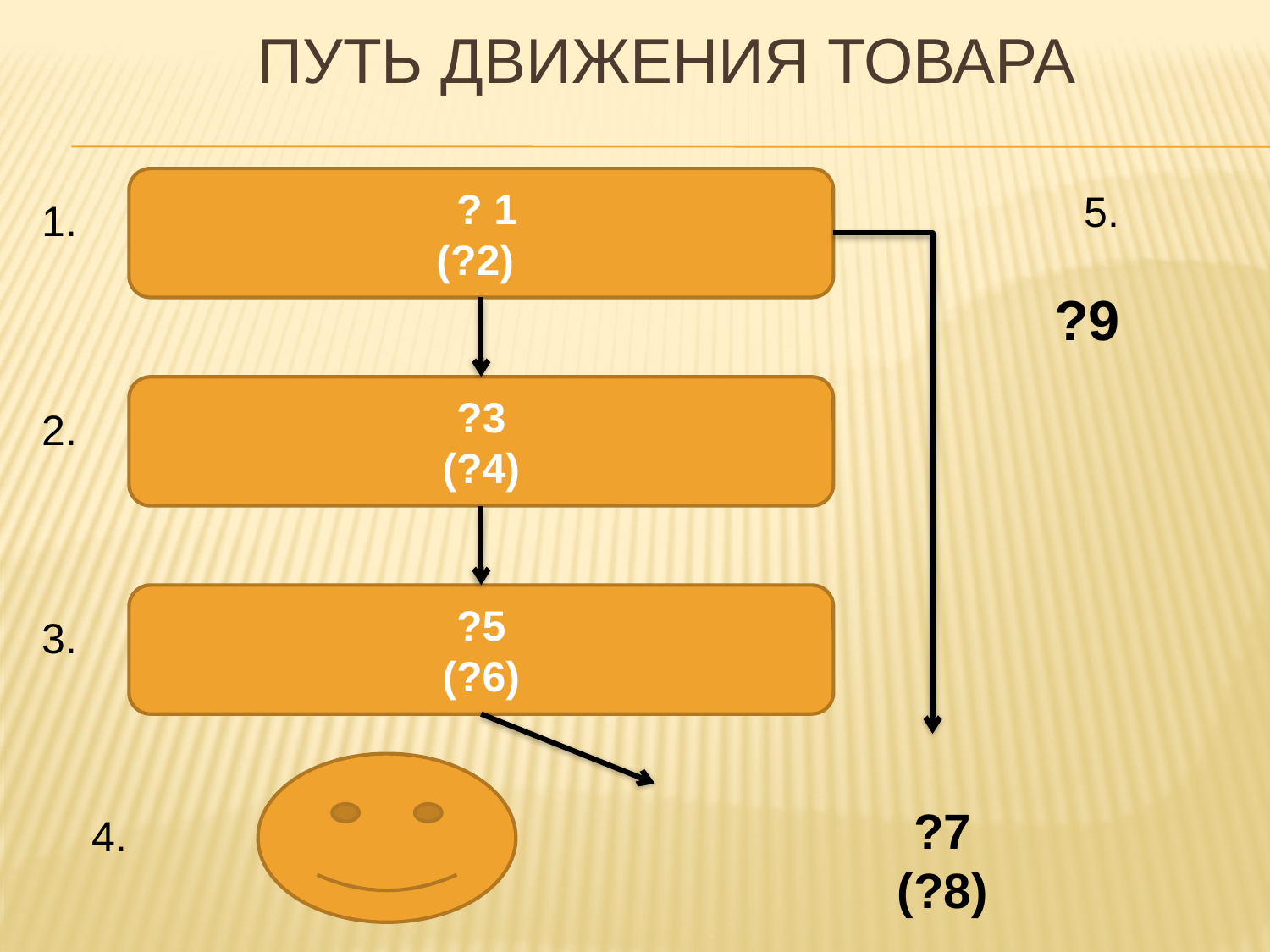

# Путь движения товара
 ? 1
(?2)
5.
1.
?9
?3
(?4)
2.
?5
(?6)
3.

?7
(?8)
4.